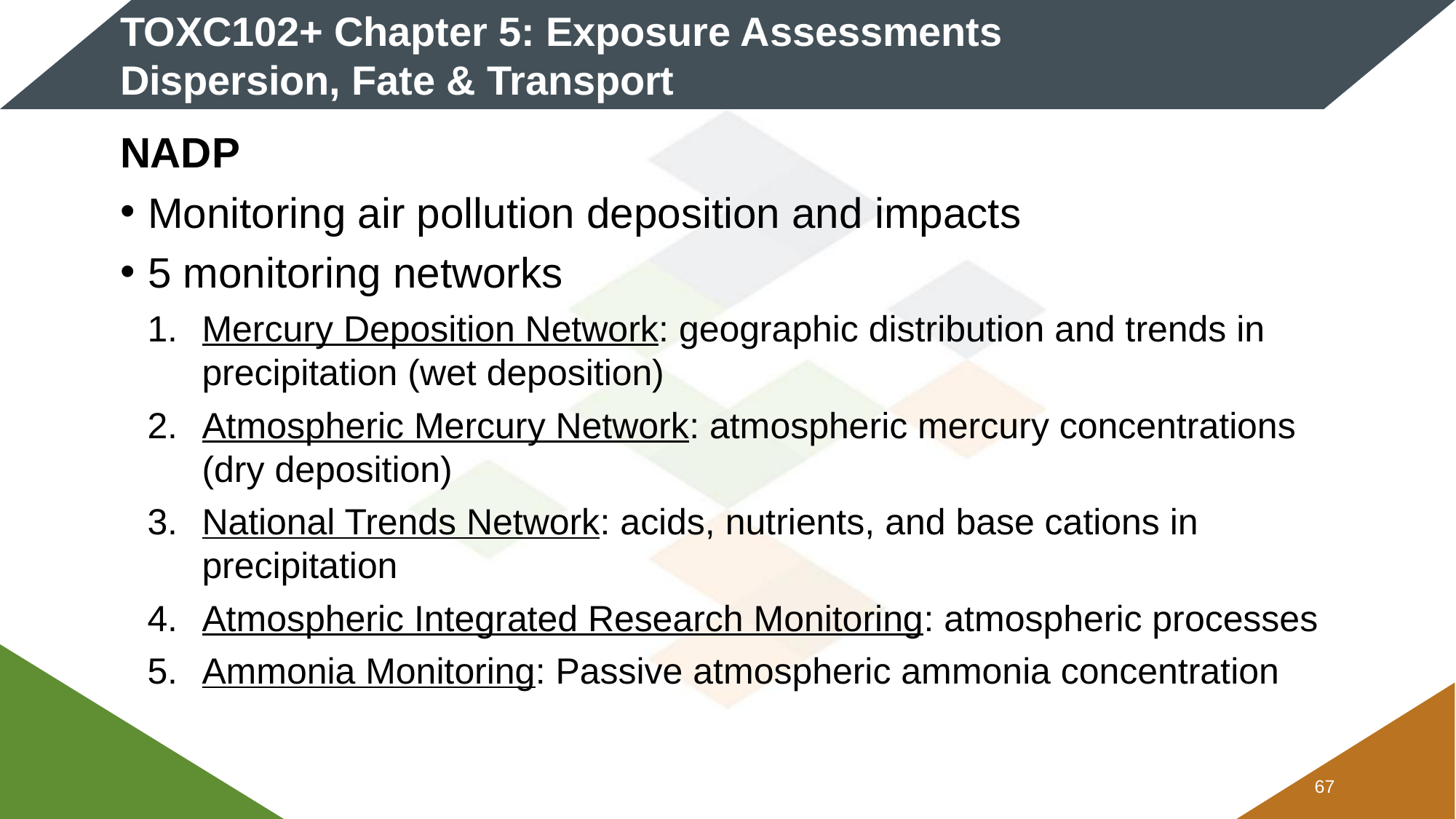

# TOXC102+ Chapter 5: Exposure Assessments Dispersion, Fate & Transport
NADP
Monitoring air pollution deposition and impacts
5 monitoring networks
Mercury Deposition Network: geographic distribution and trends in precipitation (wet deposition)
Atmospheric Mercury Network: atmospheric mercury concentrations (dry deposition)
National Trends Network: acids, nutrients, and base cations in precipitation
Atmospheric Integrated Research Monitoring: atmospheric processes
Ammonia Monitoring: Passive atmospheric ammonia concentration
67